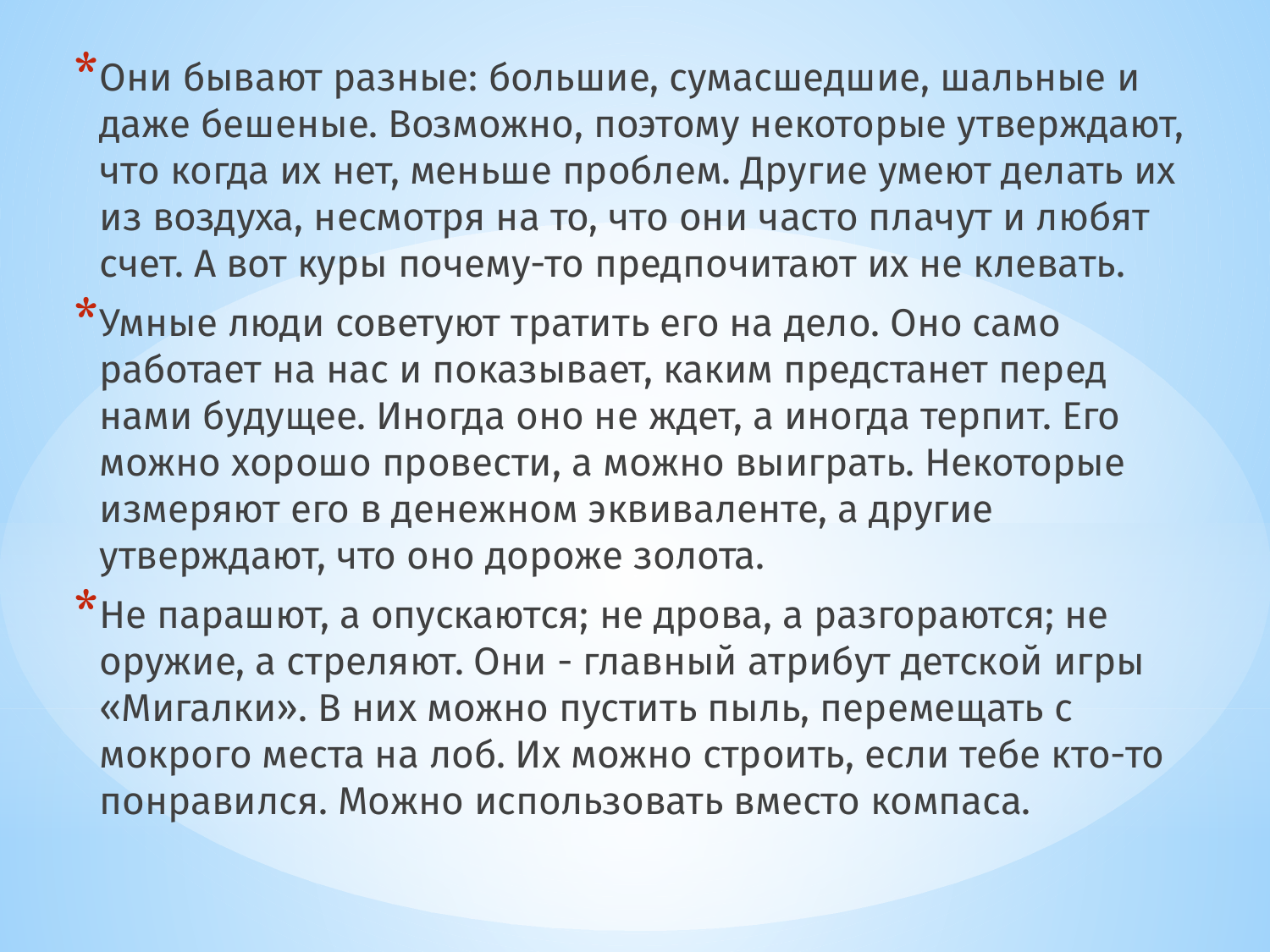

Они бывают разные: большие, сумасшедшие, шальные и даже бешеные. Возможно, поэтому некоторые утверждают, что когда их нет, меньше проблем. Другие умеют делать их из воздуха, несмотря на то, что они часто плачут и любят счет. А вот куры почему-то предпочитают их не клевать.
Умные люди советуют тратить его на дело. Оно само работает на нас и показывает, каким предстанет перед нами будущее. Иногда оно не ждет, а иногда терпит. Его можно хорошо провести, а можно выиграть. Некоторые измеряют его в денежном эквиваленте, а другие утверждают, что оно дороже золота.
Не парашют, а опускаются; не дрова, а разгораются; не оружие, а стреляют. Они - главный атрибут детской игры «Мигалки». В них можно пустить пыль, перемещать с мокрого места на лоб. Их можно строить, если тебе кто-то понравился. Можно использовать вместо компаса.